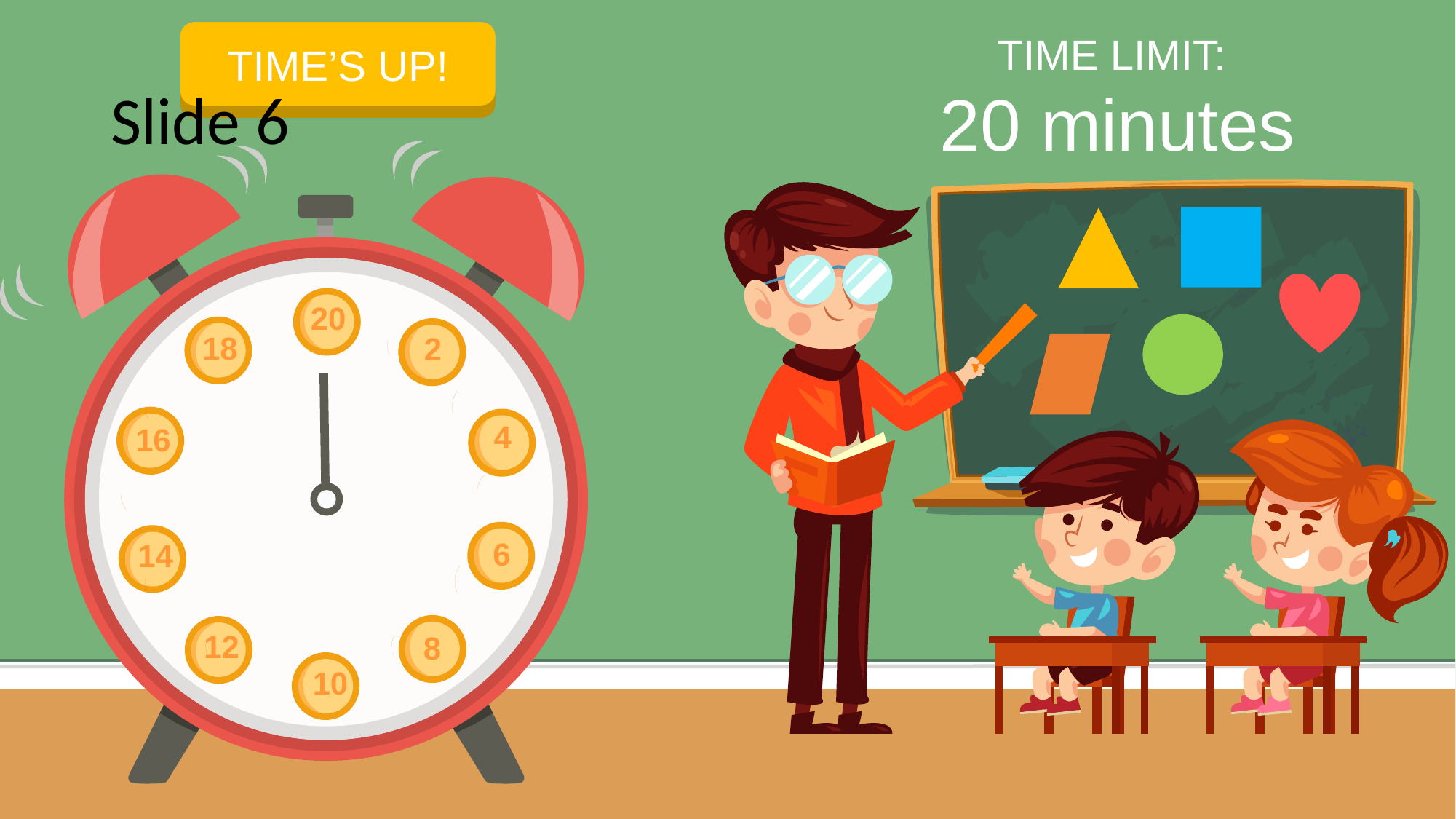

START TIMER

TIME’S UP!

20

18

2

16

4

6

14

8

12

10

TIME LIMIT:
20 minutes
# Slide 6